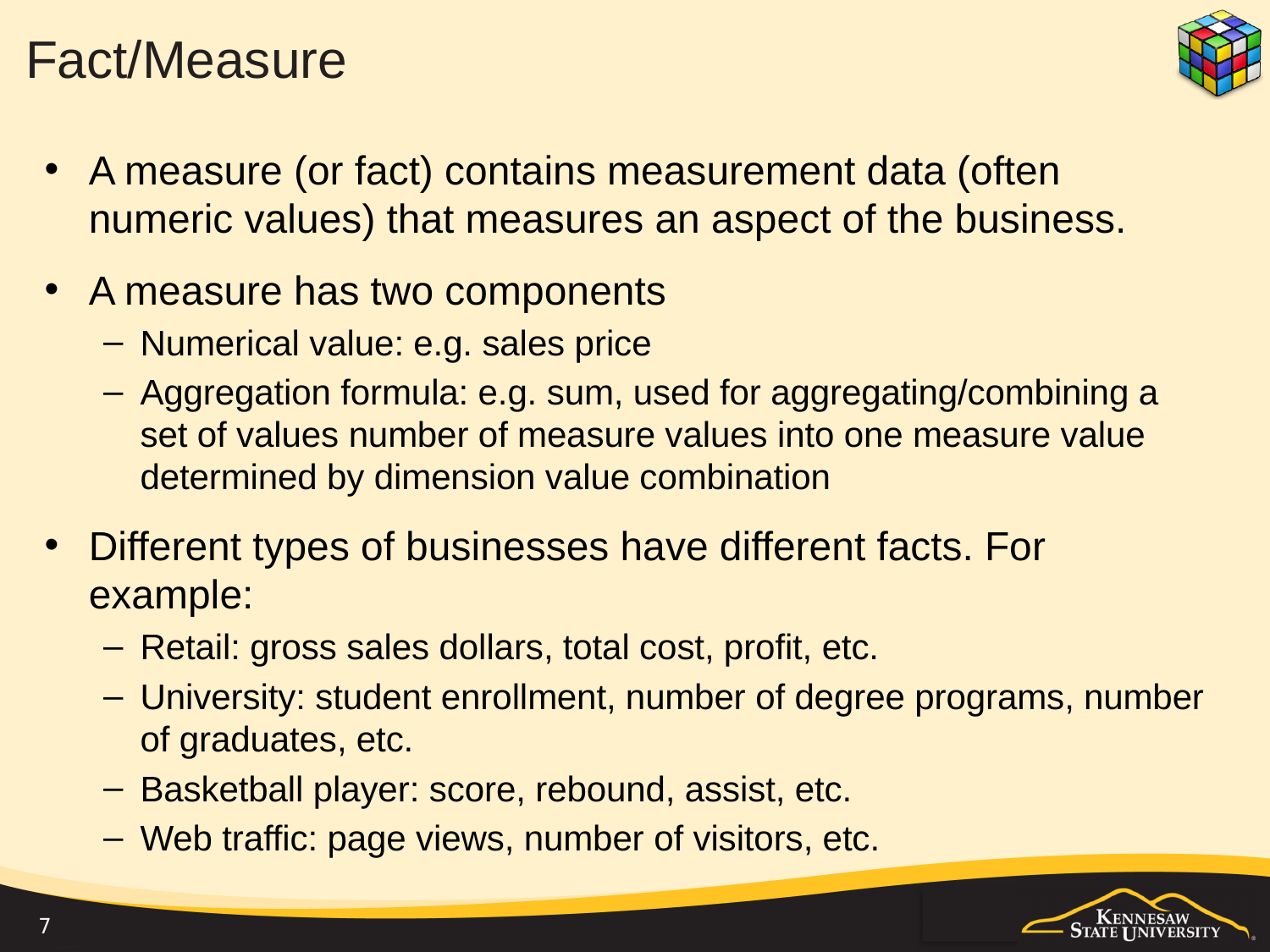

# Fact/Measure
A measure (or fact) contains measurement data (often numeric values) that measures an aspect of the business.
A measure has two components
Numerical value: e.g. sales price
Aggregation formula: e.g. sum, used for aggregating/combining a set of values number of measure values into one measure value determined by dimension value combination
Different types of businesses have different facts. For example:
Retail: gross sales dollars, total cost, profit, etc.
University: student enrollment, number of degree programs, number of graduates, etc.
Basketball player: score, rebound, assist, etc.
Web traffic: page views, number of visitors, etc.
7